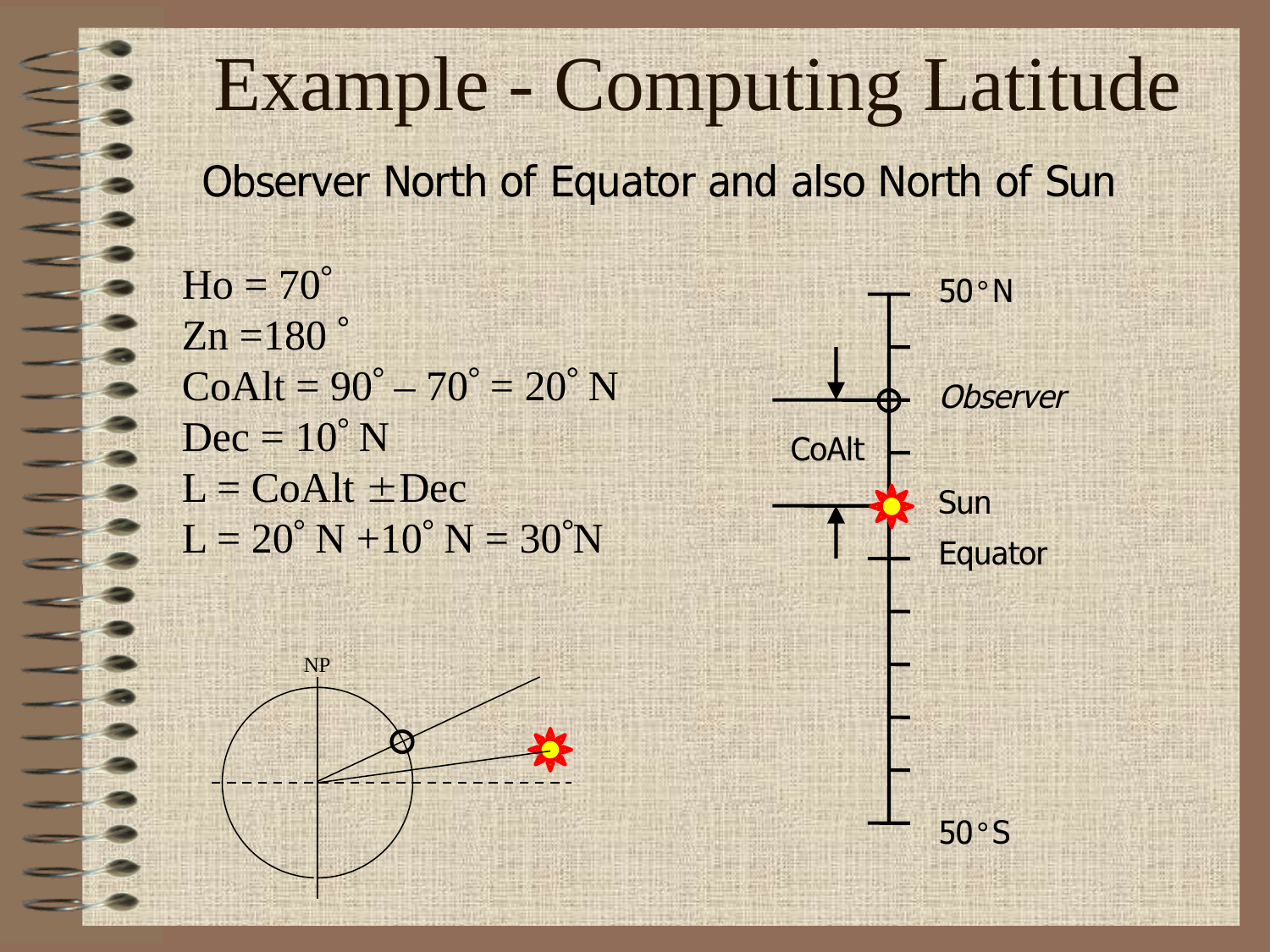

Example - Computing Latitude
Observer North of Equator and also North of Sun
Ho = 70°
Zn =180 °
CoAlt = 90° – 70° = 20° N
Dec = 10° N
L = CoAlt ±Dec
L = 20° N +10° N = 30°N
50°N

Observer

CoAlt
Sun

Equator

NP

50°S